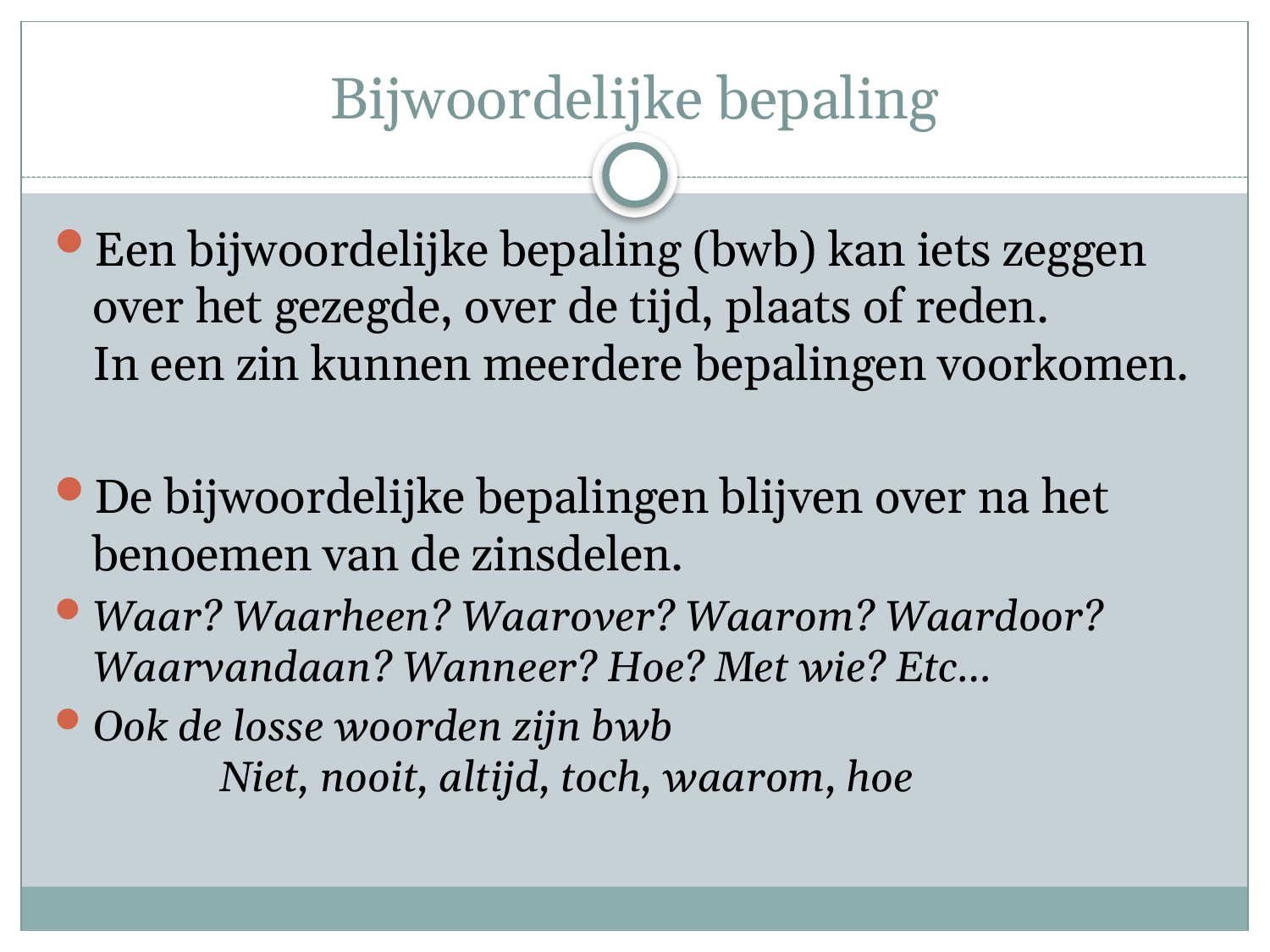

# Bijwoordelijke bepaling
Een bijwoordelijke bepaling (bwb) kan iets zeggen over het gezegde, over de tijd, plaats of reden.
In een zin kunnen meerdere bepalingen voorkomen.

De bijwoordelijke bepalingen blijven over na het benoemen van de zinsdelen.
Waar? Waarheen? Waarover? Waarom? Waardoor? Waarvandaan? Wanneer? Hoe? Met wie? Etc…
Ook de losse woorden zijn bwb
	Niet, nooit, altijd, toch, waarom, hoe